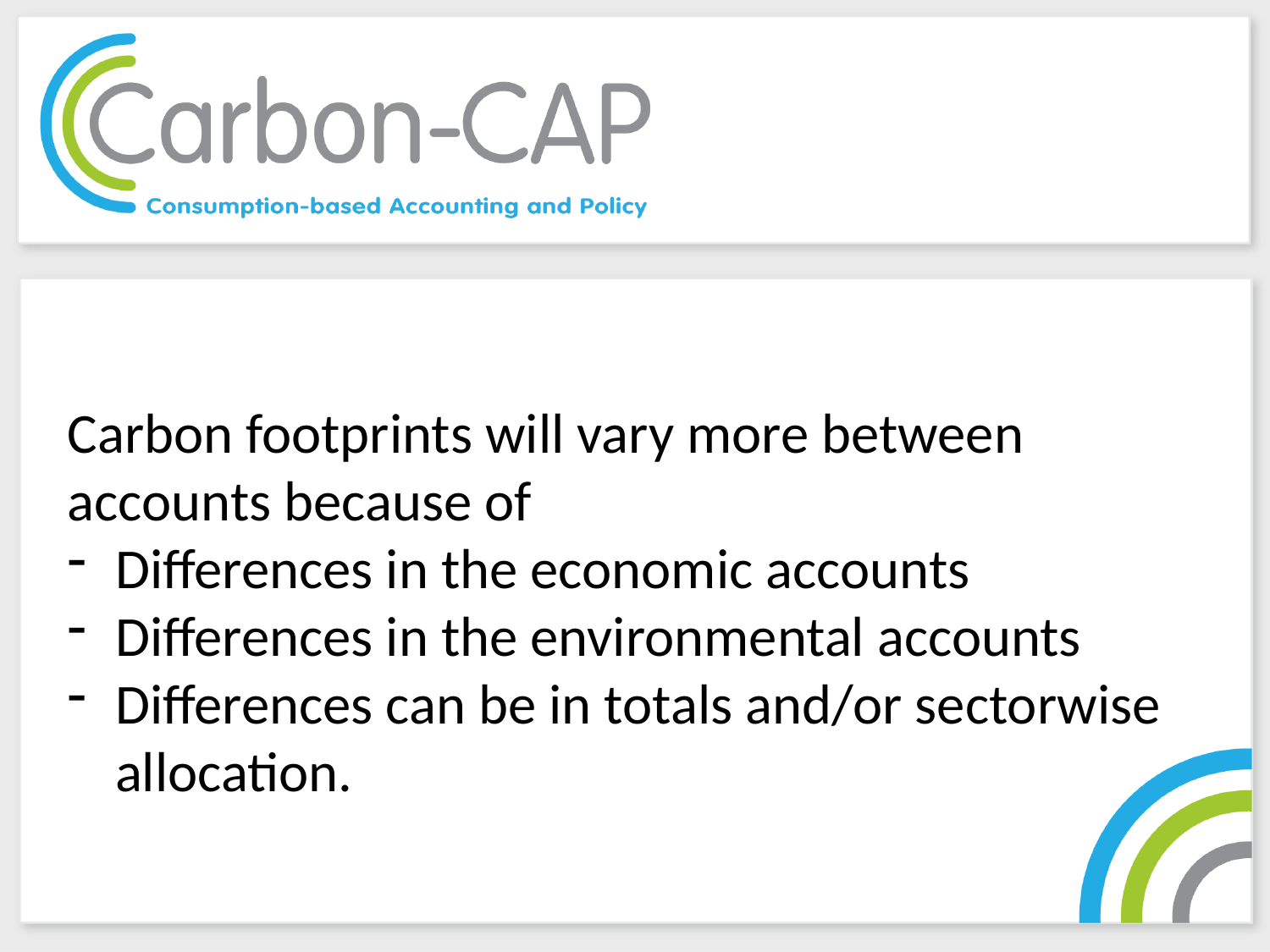

Carbon footprints will vary more between accounts because of
Differences in the economic accounts
Differences in the environmental accounts
Differences can be in totals and/or sectorwise allocation.